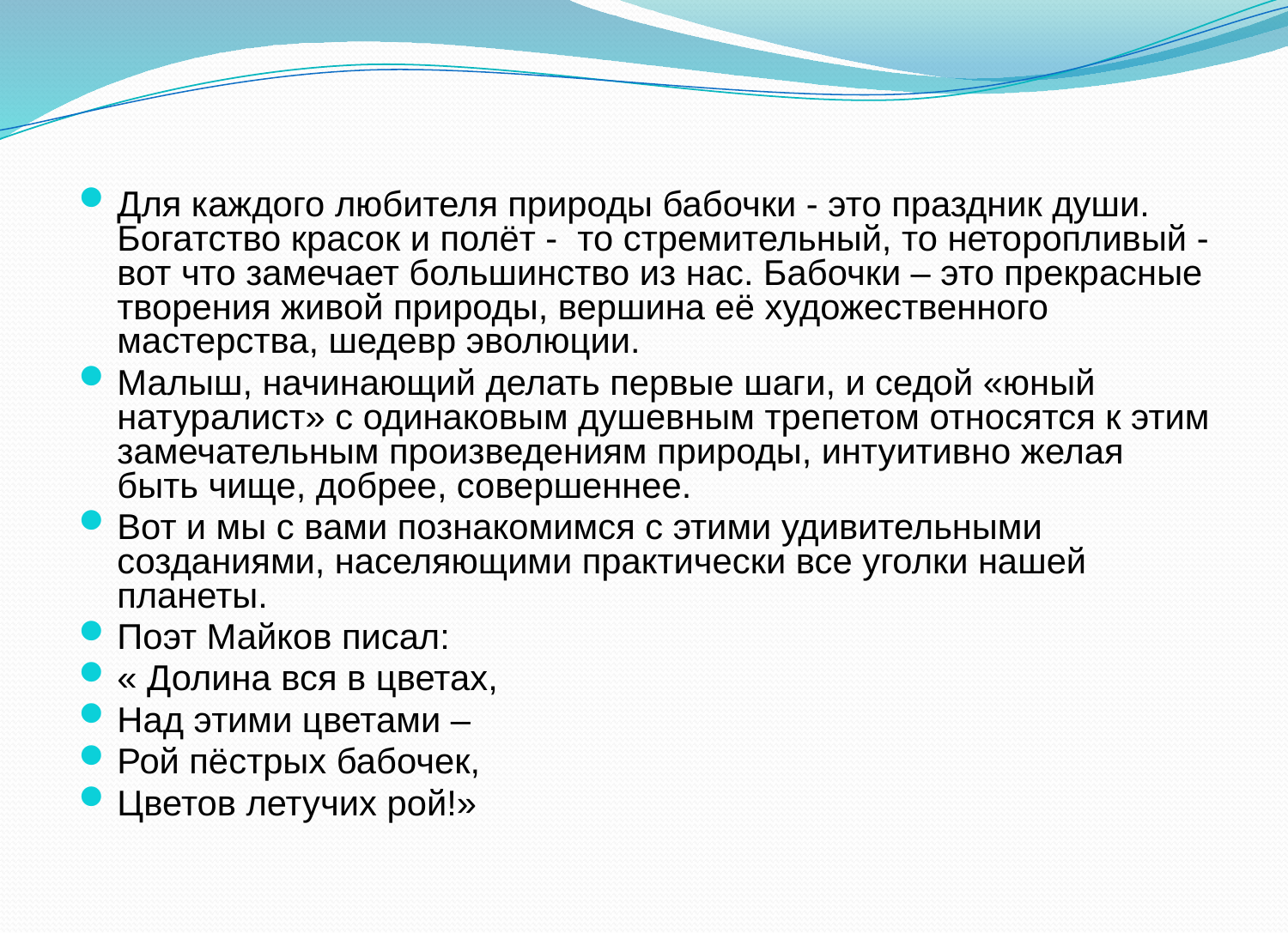

Для каждого любителя природы бабочки - это праздник души. Богатство красок и полёт -  то стремительный, то неторопливый - вот что замечает большинство из нас. Бабочки – это прекрасные творения живой природы, вершина её художественного мастерства, шедевр эволюции.
Малыш, начинающий делать первые шаги, и седой «юный натуралист» с одинаковым душевным трепетом относятся к этим замечательным произведениям природы, интуитивно желая быть чище, добрее, совершеннее.
Вот и мы с вами познакомимся с этими удивительными созданиями, населяющими практически все уголки нашей планеты.
Поэт Майков писал:
« Долина вся в цветах,
Над этими цветами –
Рой пёстрых бабочек,
Цветов летучих рой!»